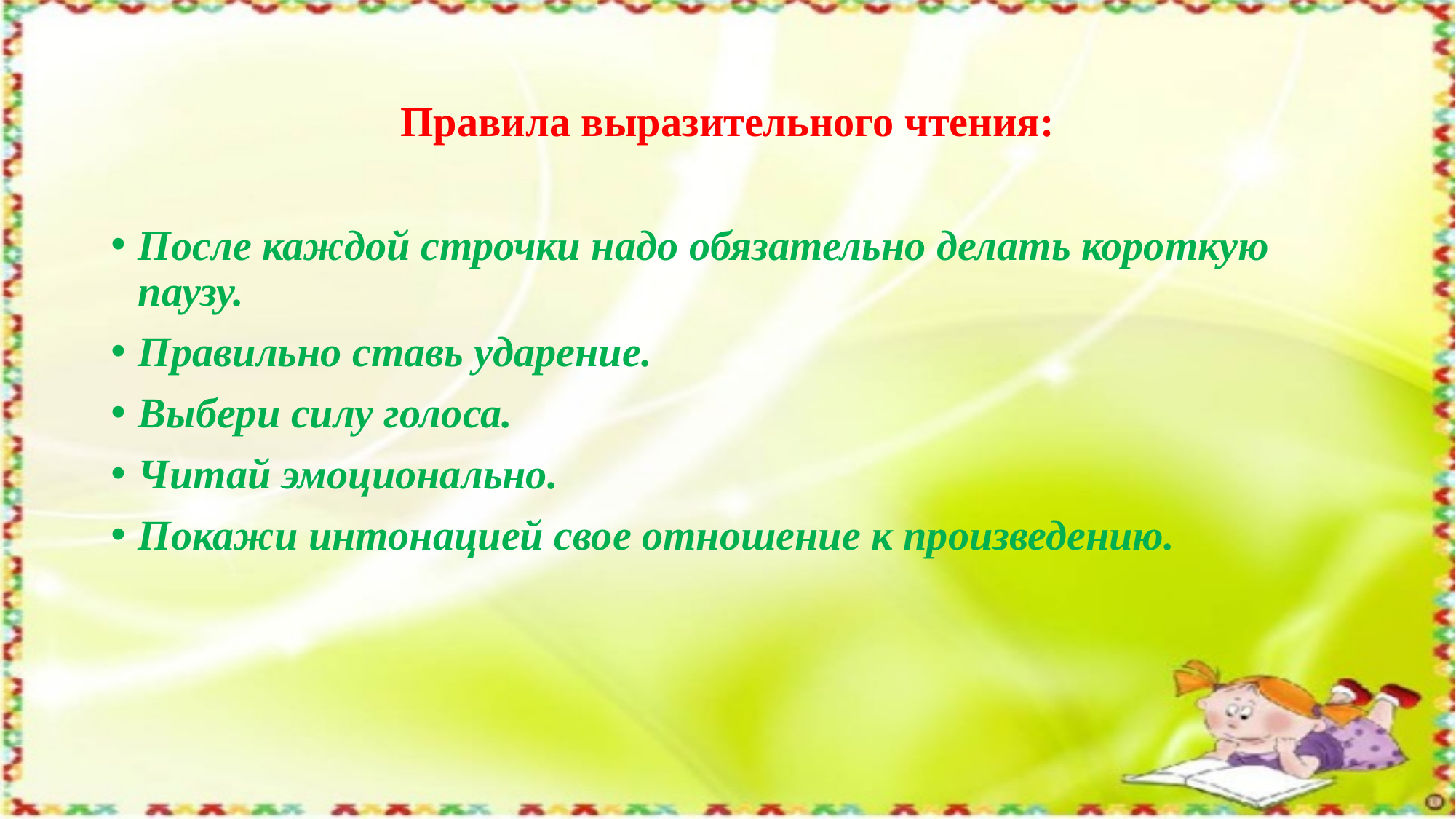

# Правила выразительного чтения:
После каждой строчки надо обязательно делать короткую паузу.
Правильно ставь ударение.
Выбери силу голоса.
Читай эмоционально.
Покажи интонацией свое отношение к произведению.